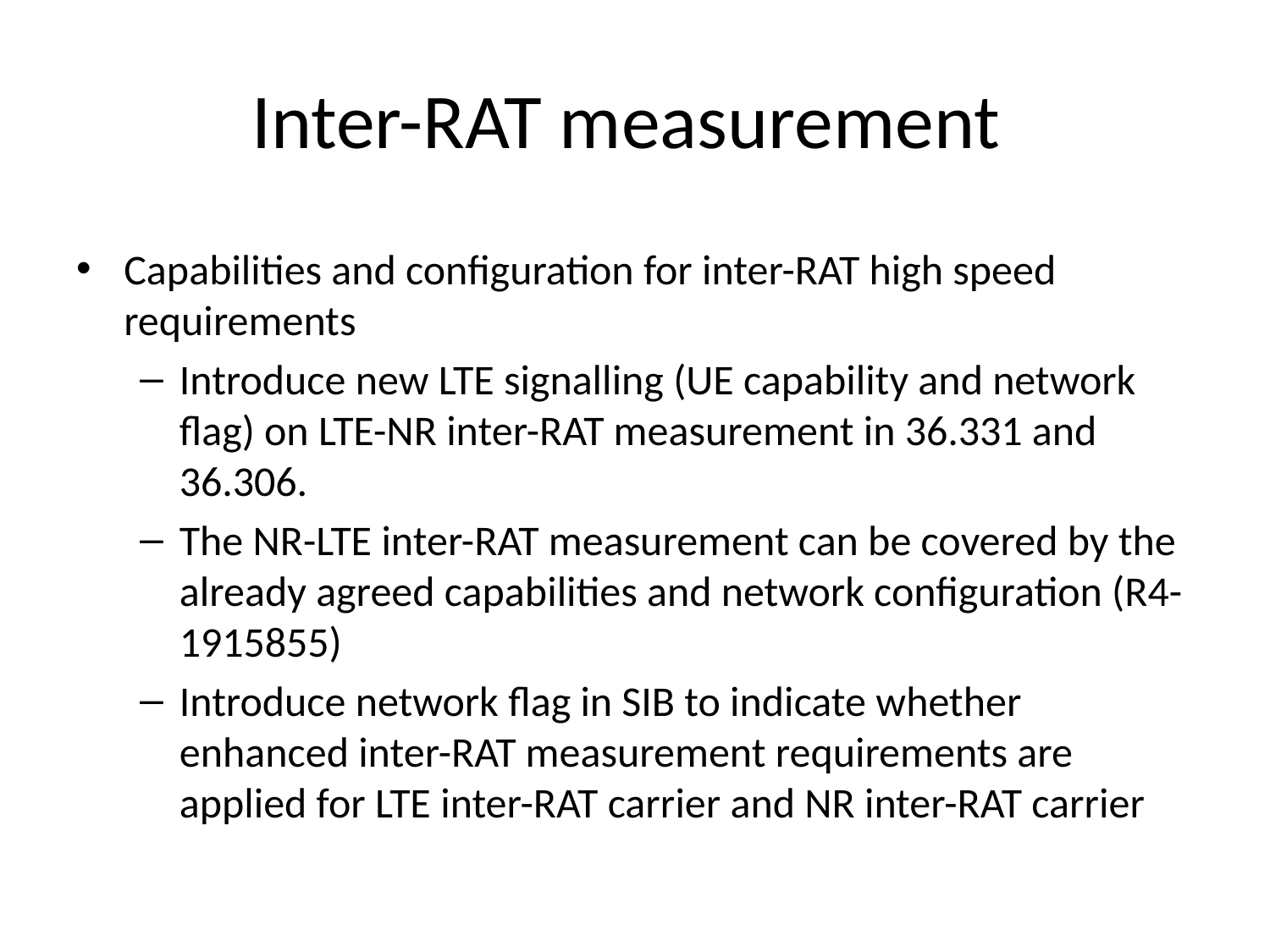

# Inter-RAT measurement
Capabilities and configuration for inter-RAT high speed requirements
Introduce new LTE signalling (UE capability and network flag) on LTE-NR inter-RAT measurement in 36.331 and 36.306.
The NR-LTE inter-RAT measurement can be covered by the already agreed capabilities and network configuration (R4-1915855)
Introduce network flag in SIB to indicate whether enhanced inter-RAT measurement requirements are applied for LTE inter-RAT carrier and NR inter-RAT carrier